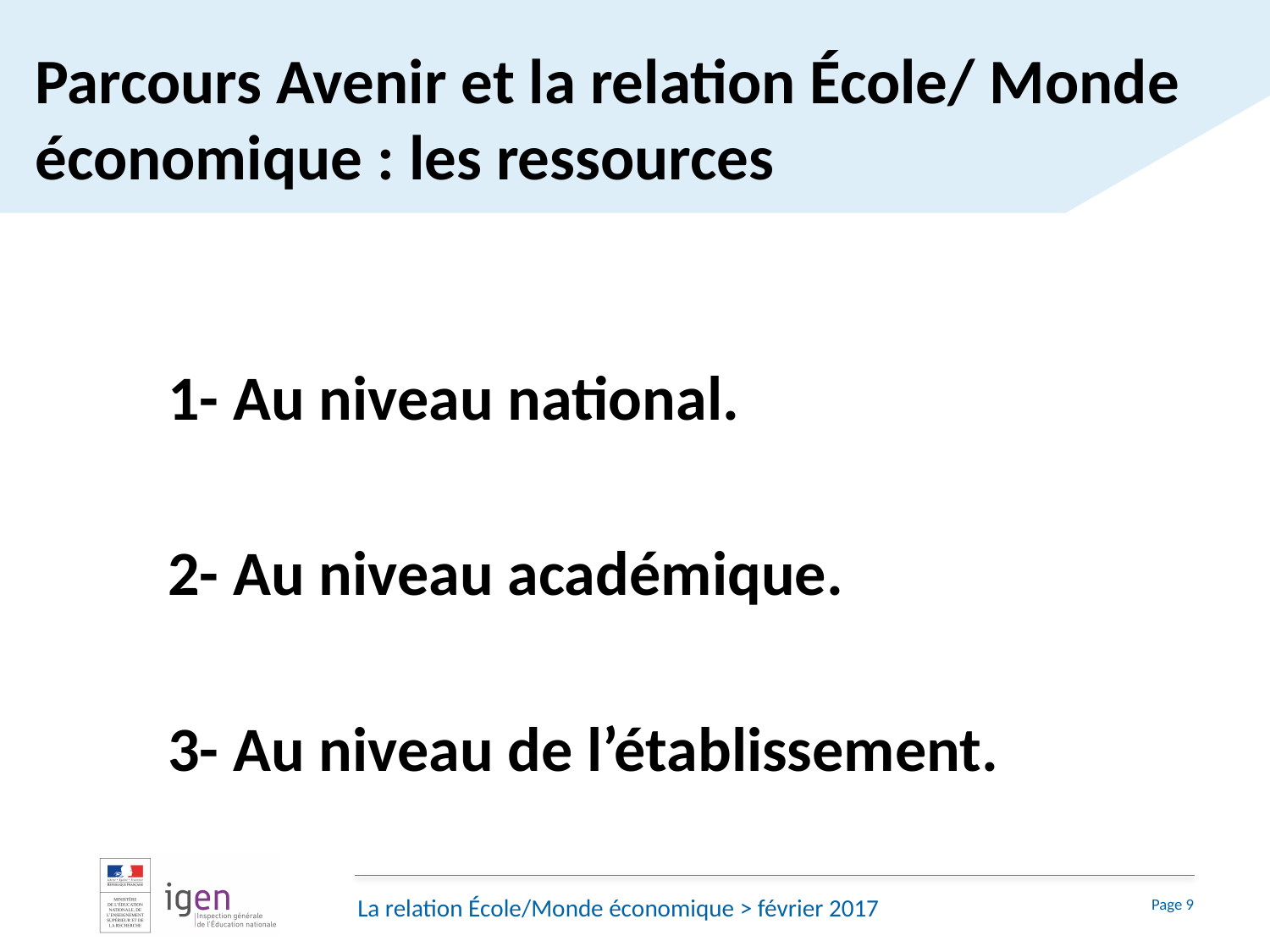

# Parcours Avenir et la relation École/ Monde économique : les ressources

1- Au niveau national.

2- Au niveau académique.

3- Au niveau de l’établissement.